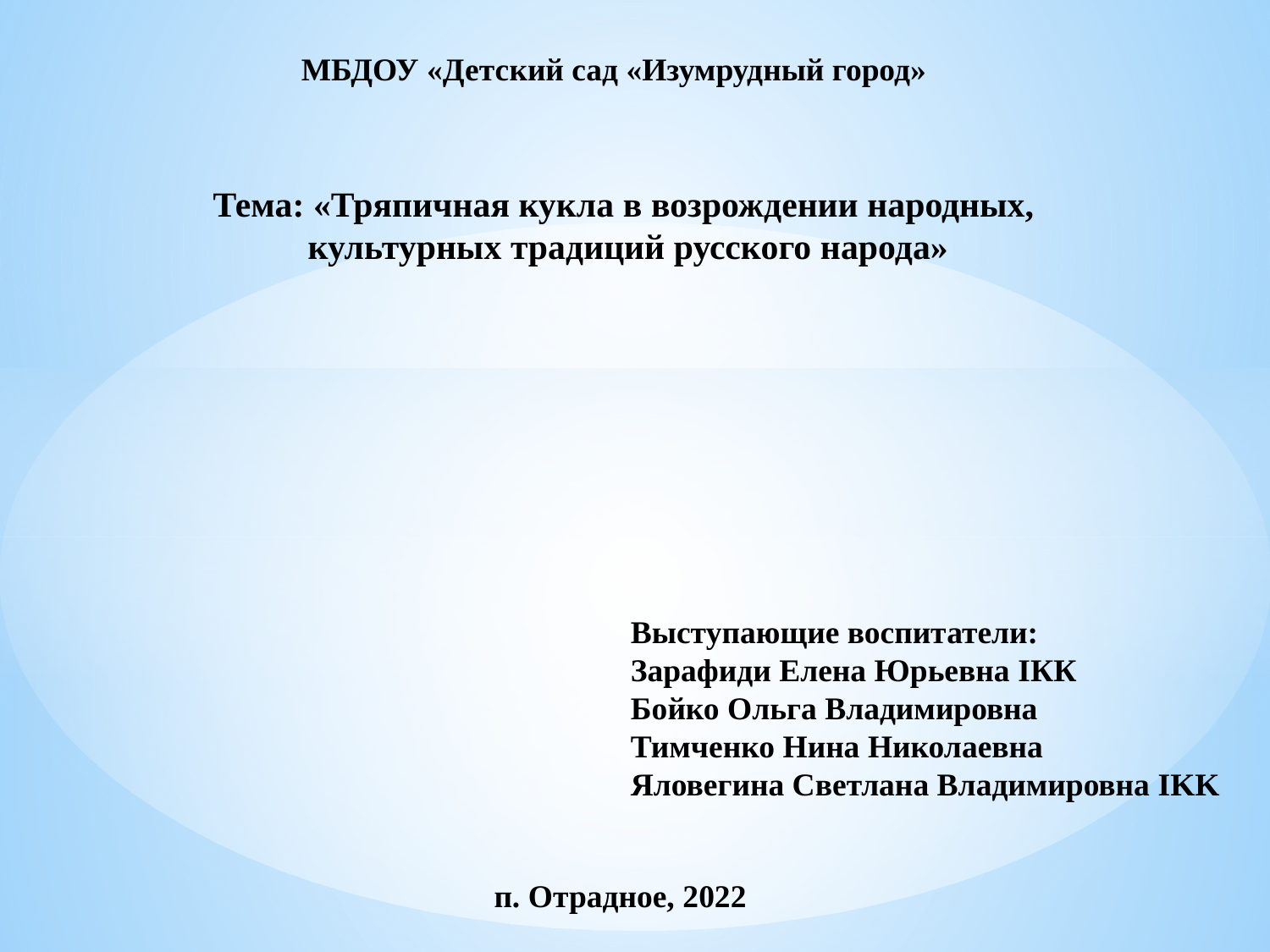

МБДОУ «Детский сад «Изумрудный город»
Тема: «Тряпичная кукла в возрождении народных,
культурных традиций русского народа»
Выступающие воспитатели:
Зарафиди Елена Юрьевна IКК
Бойко Ольга Владимировна
Тимченко Нина Николаевна
Яловегина Светлана Владимировна IKK

п. Отрадное, 2022